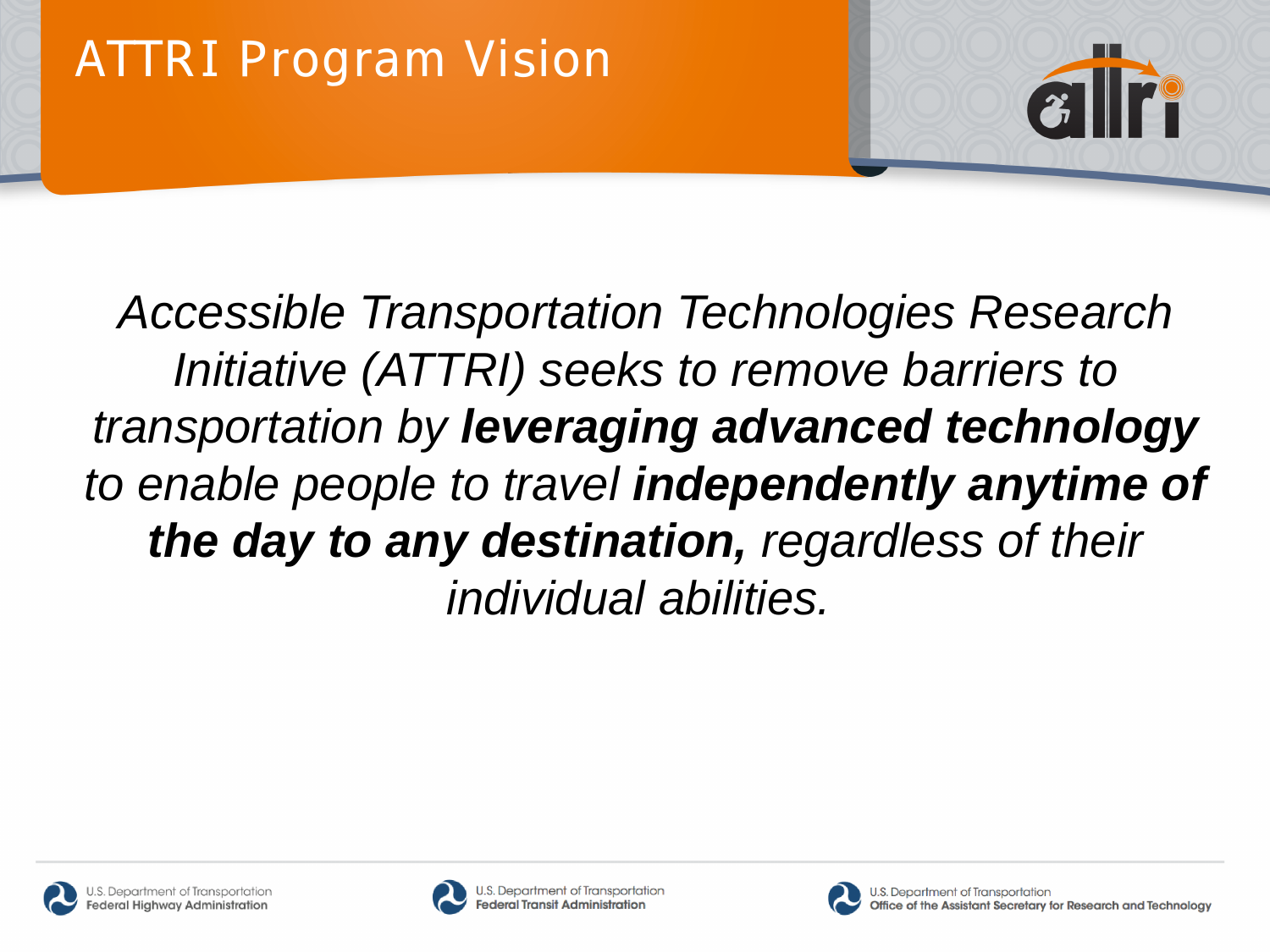

ATTRI Program Vision
Accessible Transportation Technologies Research Initiative (ATTRI) seeks to remove barriers to transportation by leveraging advanced technology to enable people to travel independently anytime of the day to any destination, regardless of their individual abilities.